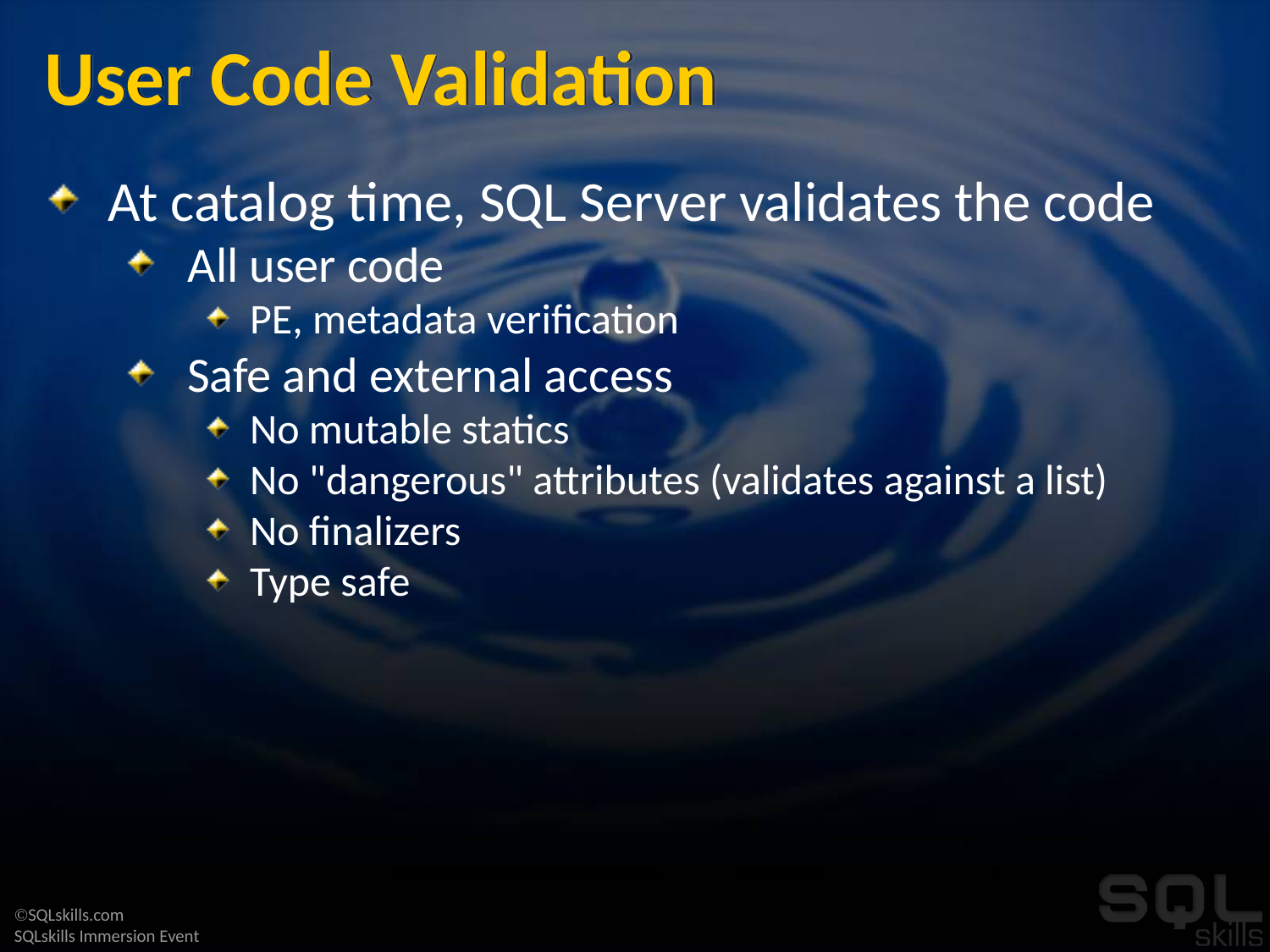

# User Code Validation
At catalog time, SQL Server validates the code
All user code
PE, metadata verification
Safe and external access
No mutable statics
No "dangerous" attributes (validates against a list)
No finalizers
Type safe